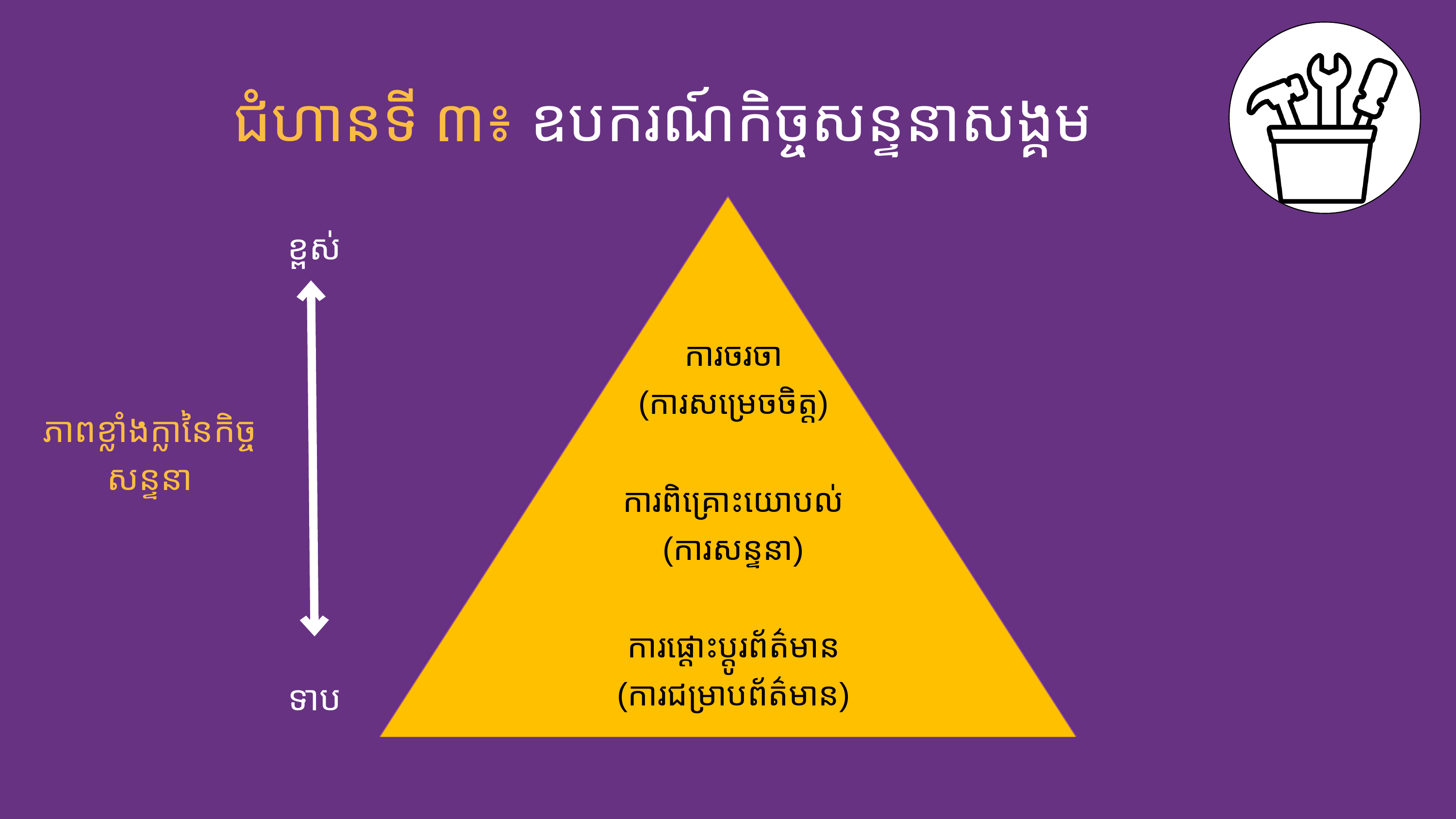

ជំហាន​ទី ៣៖ ឧបករណ៍​កិច្ចសន្ទនា​សង្គម​​

ខ្ពស់

ការចរចា
(ការសម្រេចចិត្ត)
ភាពខ្លាំង​ក្លា​នៃកិច្ច​សន្ទនា
ការពិគ្រោះ​យោបល់
(ការសន្ទនា)
ការផ្ដោះ​ប្ដូរ​ព័ត៌មាន​
(ការជម្រាប​​ព័ត៌មាន​)
ទាប